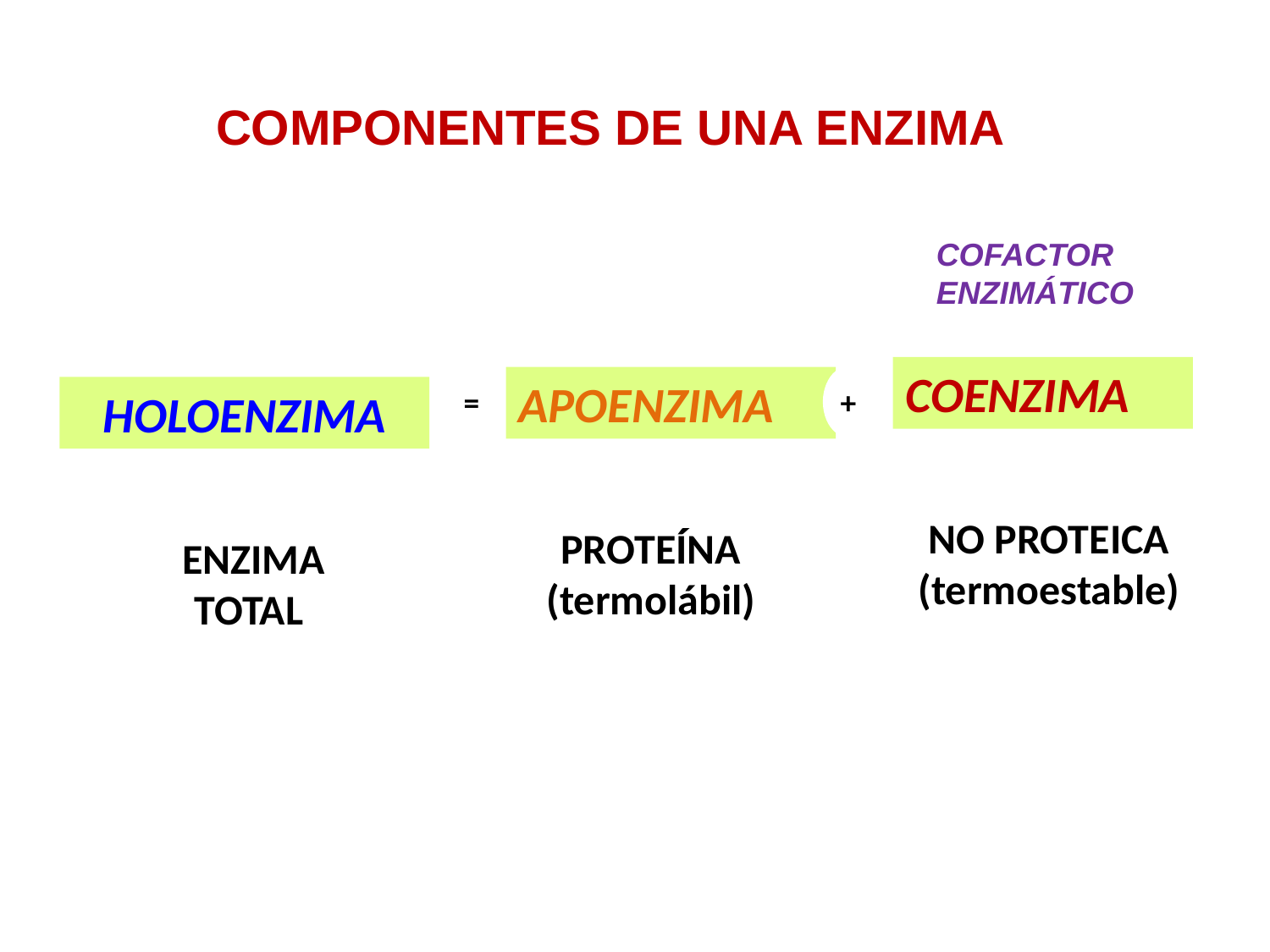

COMPONENTES DE UNA ENZIMA
COFACTOR
ENZIMÁTICO
COENZIMA
=
APOENZIMA
+
HOLOENZIMA
NO PROTEICA
(termoestable)
PROTEÍNA
(termolábil)

 ENZIMA TOTAL